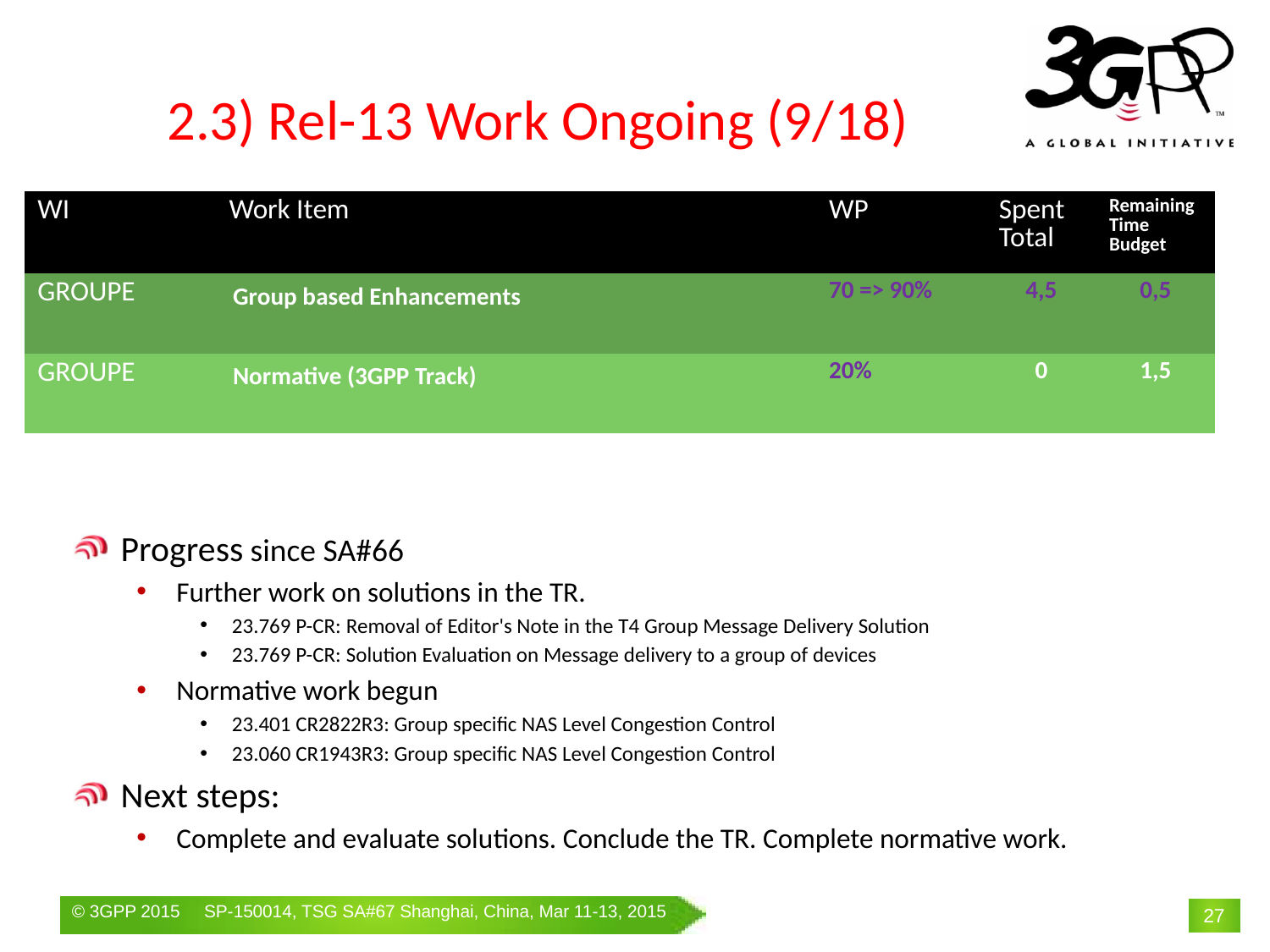

# 2.3) Rel-13 Work Ongoing (9/18)
| WI | Work Item | WP | Spent Total | Remaining Time Budget |
| --- | --- | --- | --- | --- |
| GROUPE | Group based Enhancements | 70 => 90% | 4,5 | 0,5 |
| GROUPE | Normative (3GPP Track) | 20% | 0 | 1,5 |
Progress since SA#66
Further work on solutions in the TR.
23.769 P-CR: Removal of Editor's Note in the T4 Group Message Delivery Solution
23.769 P-CR: Solution Evaluation on Message delivery to a group of devices
Normative work begun
23.401 CR2822R3: Group specific NAS Level Congestion Control
23.060 CR1943R3: Group specific NAS Level Congestion Control
Next steps:
Complete and evaluate solutions. Conclude the TR. Complete normative work.